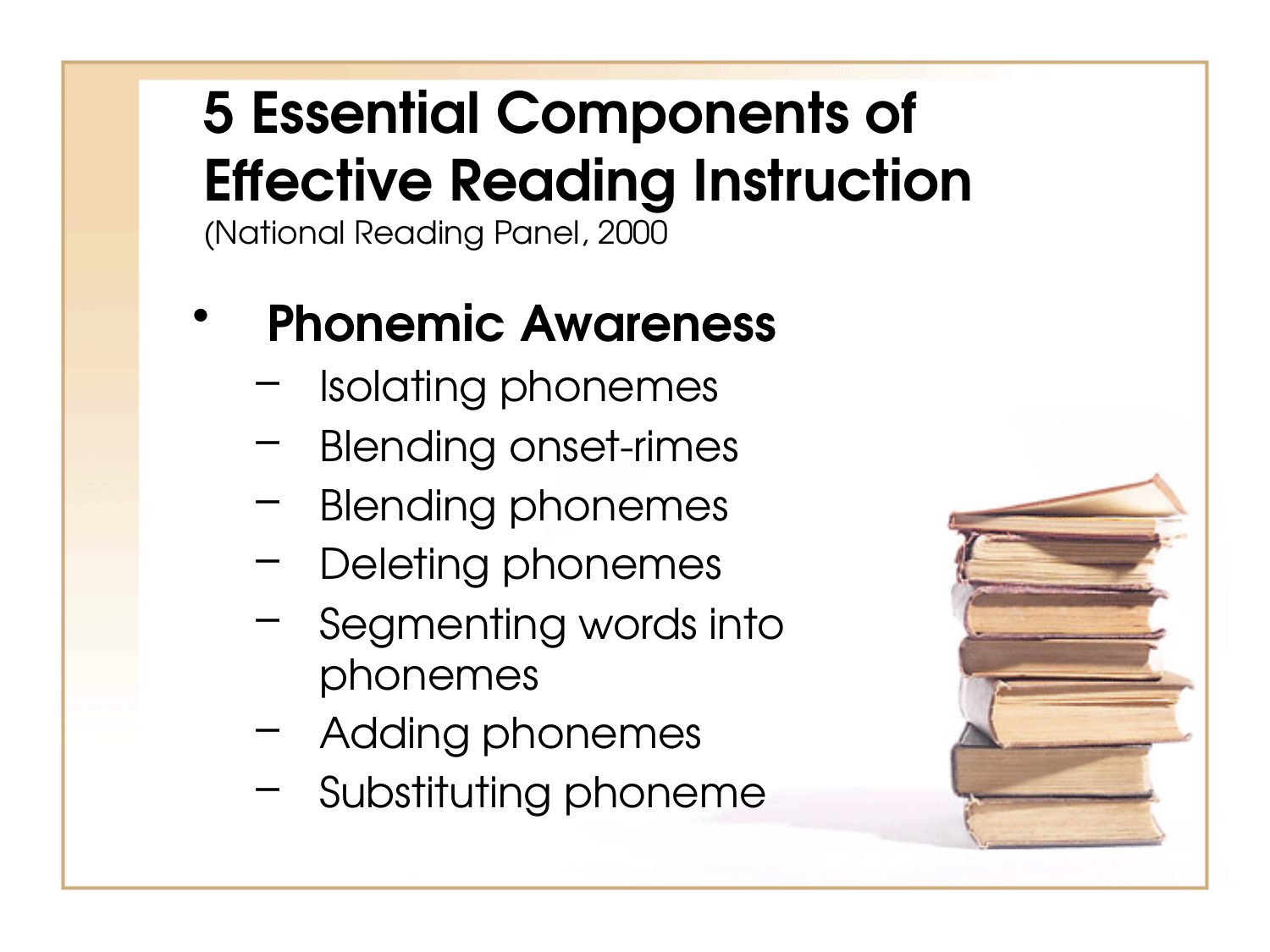

# 5 Essential Components of Effective Reading Instruction (National Reading Panel, 2000
Phonemic Awareness
Isolating phonemes
Blending onset-rimes
Blending phonemes
Deleting phonemes
Segmenting words into phonemes
Adding phonemes
Substituting phoneme